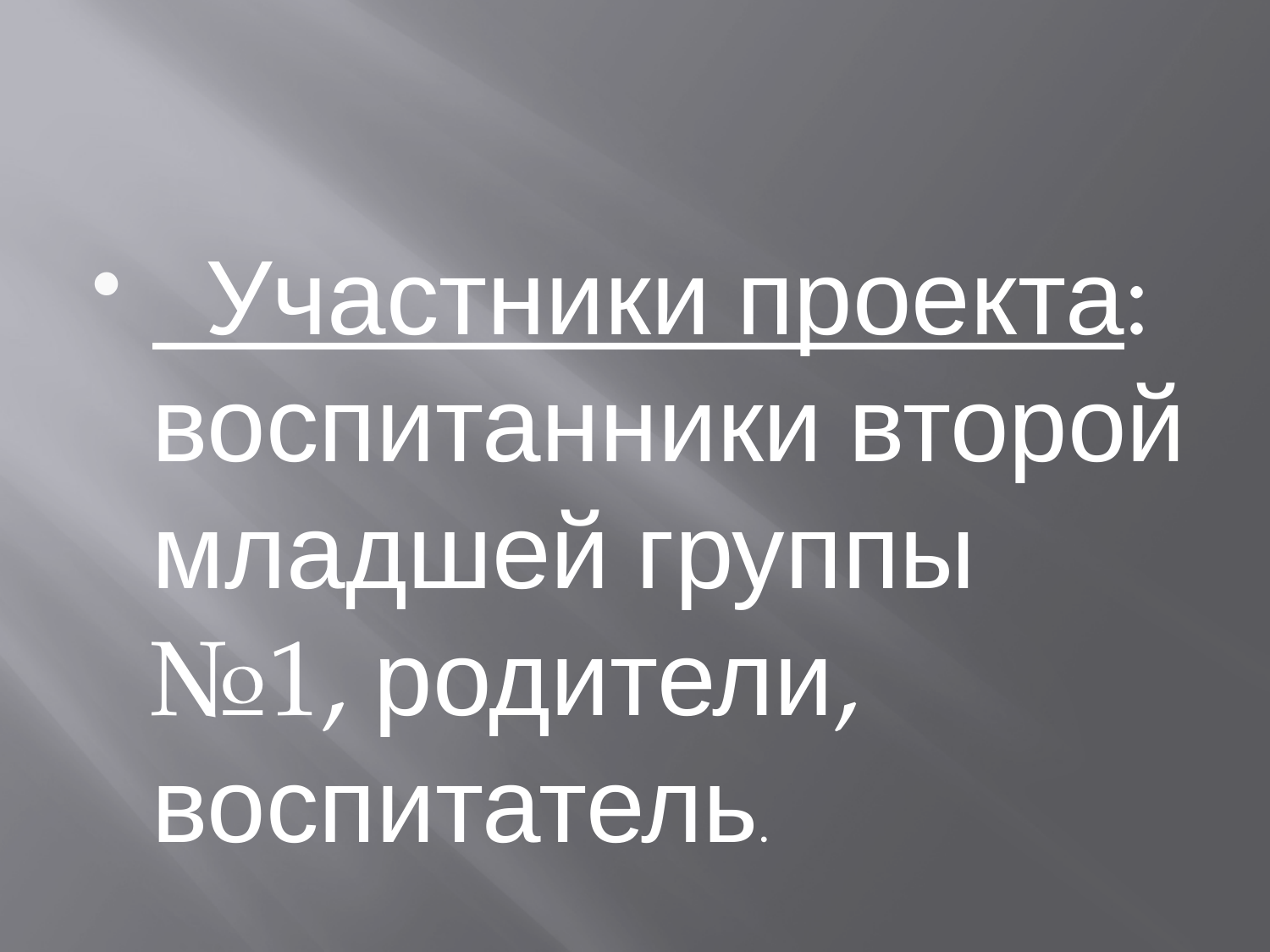

#
  Участники проекта: воспитанники второй младшей группы №1, родители, воспитатель.